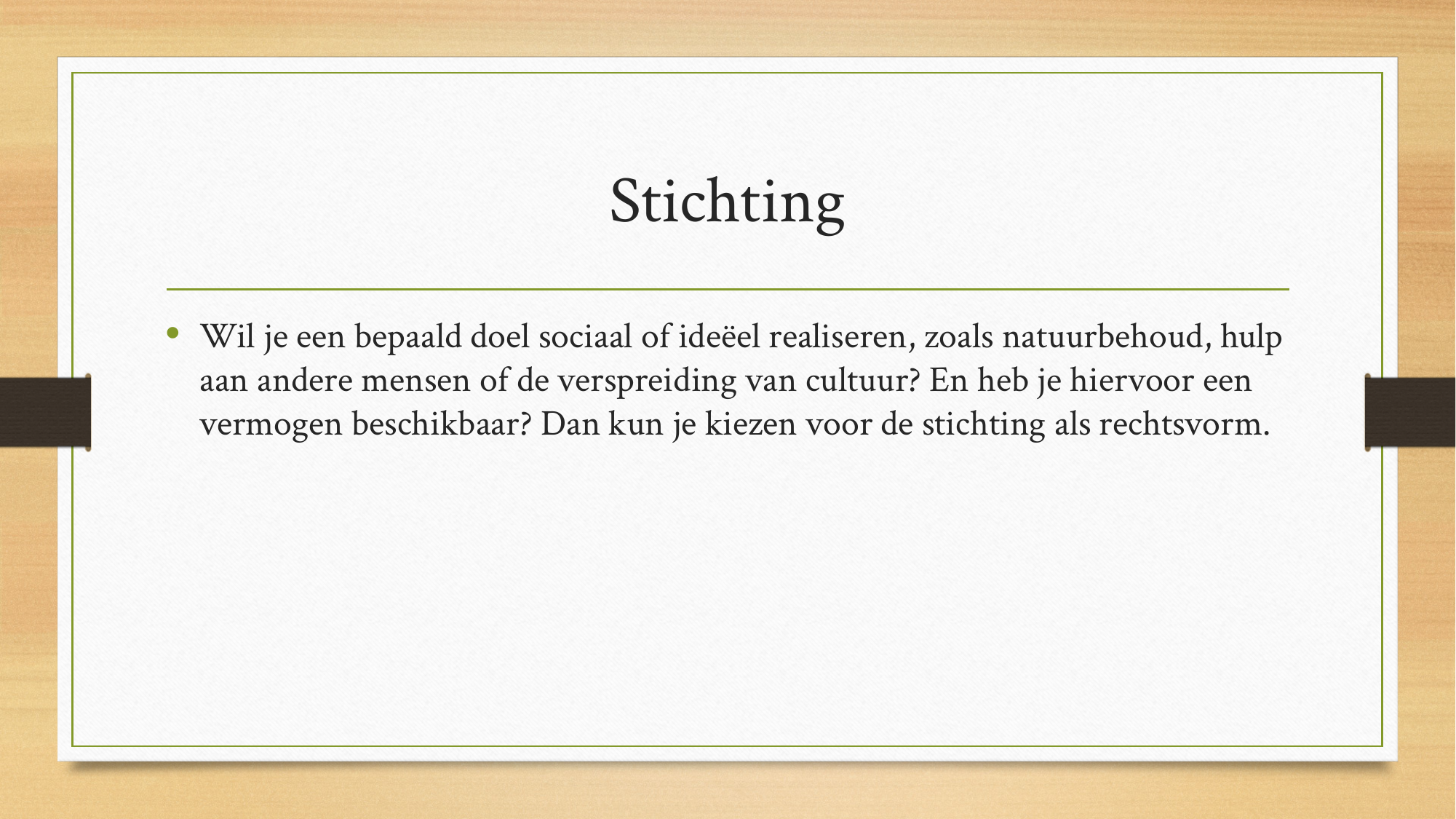

# Stichting
Wil je een bepaald doel sociaal of ideëel realiseren, zoals natuurbehoud, hulp aan andere mensen of de verspreiding van cultuur? En heb je hiervoor een vermogen beschikbaar? Dan kun je kiezen voor de stichting als rechtsvorm.